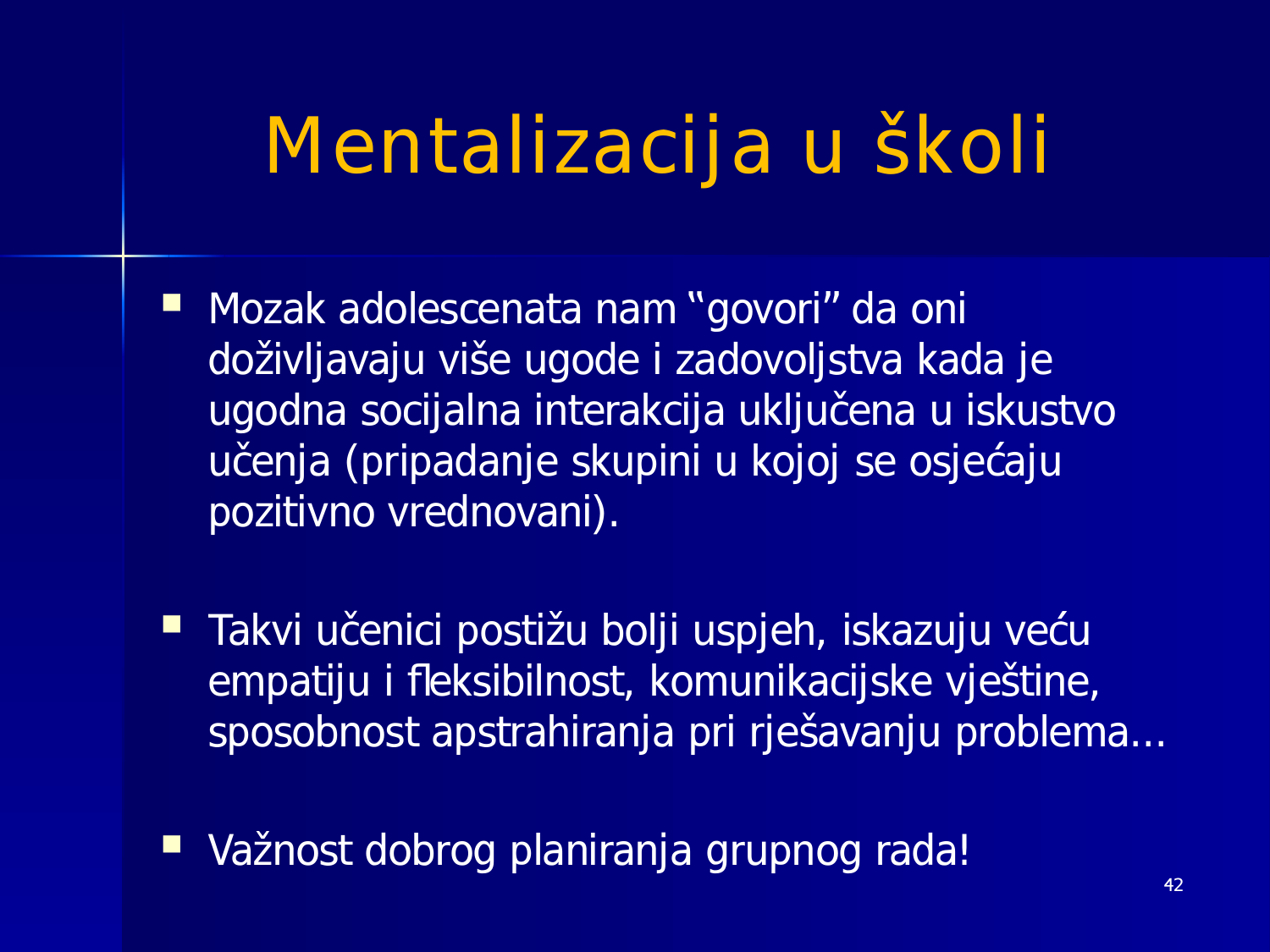

# Mentalizacija u školi
Mozak adolescenata nam “govori” da oni doživljavaju više ugode i zadovoljstva kada je ugodna socijalna interakcija uključena u iskustvo učenja (pripadanje skupini u kojoj se osjećaju pozitivno vrednovani).

Takvi učenici postižu bolji uspjeh, iskazuju veću empatiju i fleksibilnost, komunikacijske vještine, sposobnost apstrahiranja pri rješavanju problema...

Važnost dobrog planiranja grupnog rada!
42